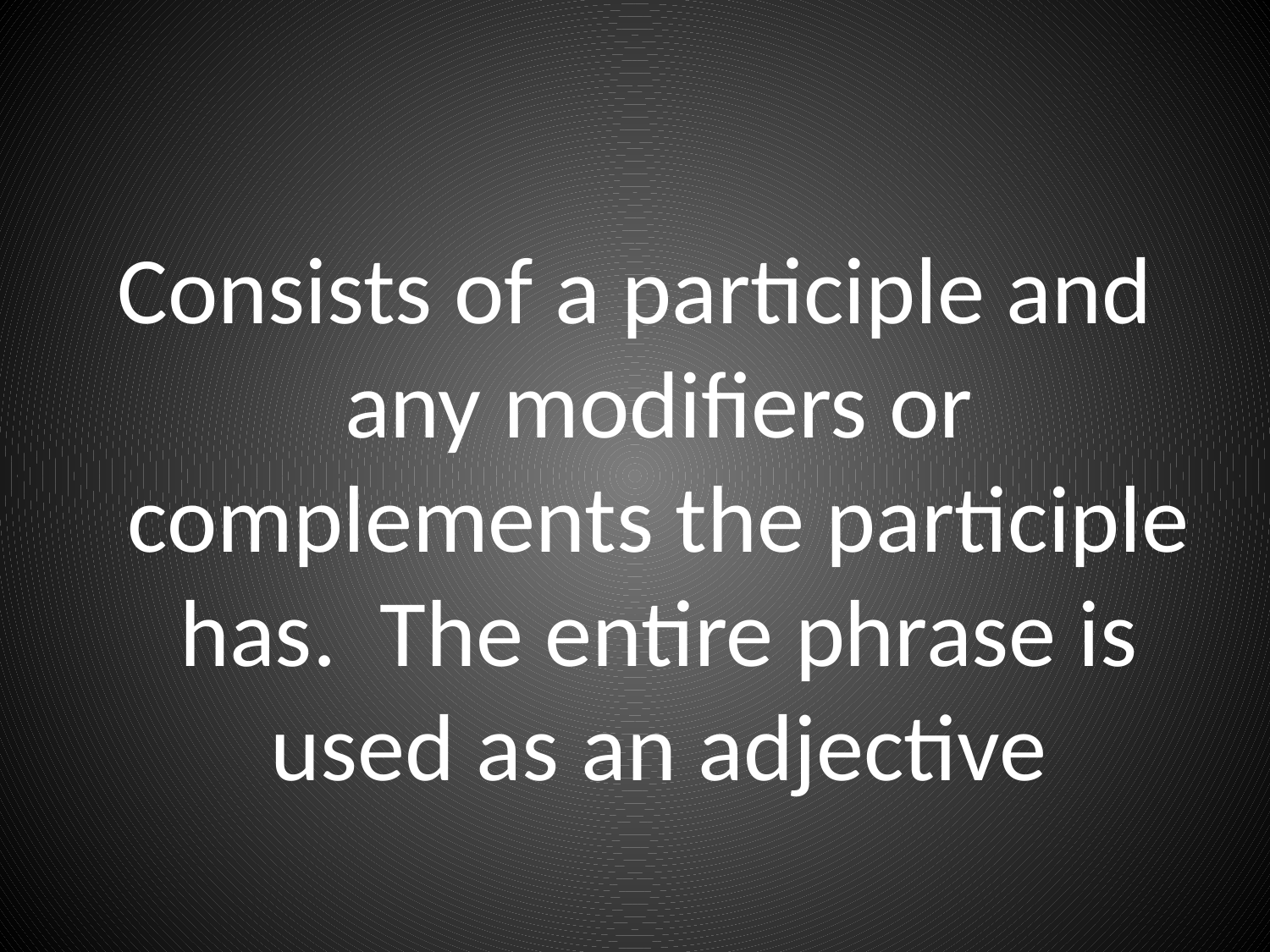

Consists of a participle and any modifiers or complements the participle has.  The entire phrase is used as an adjective